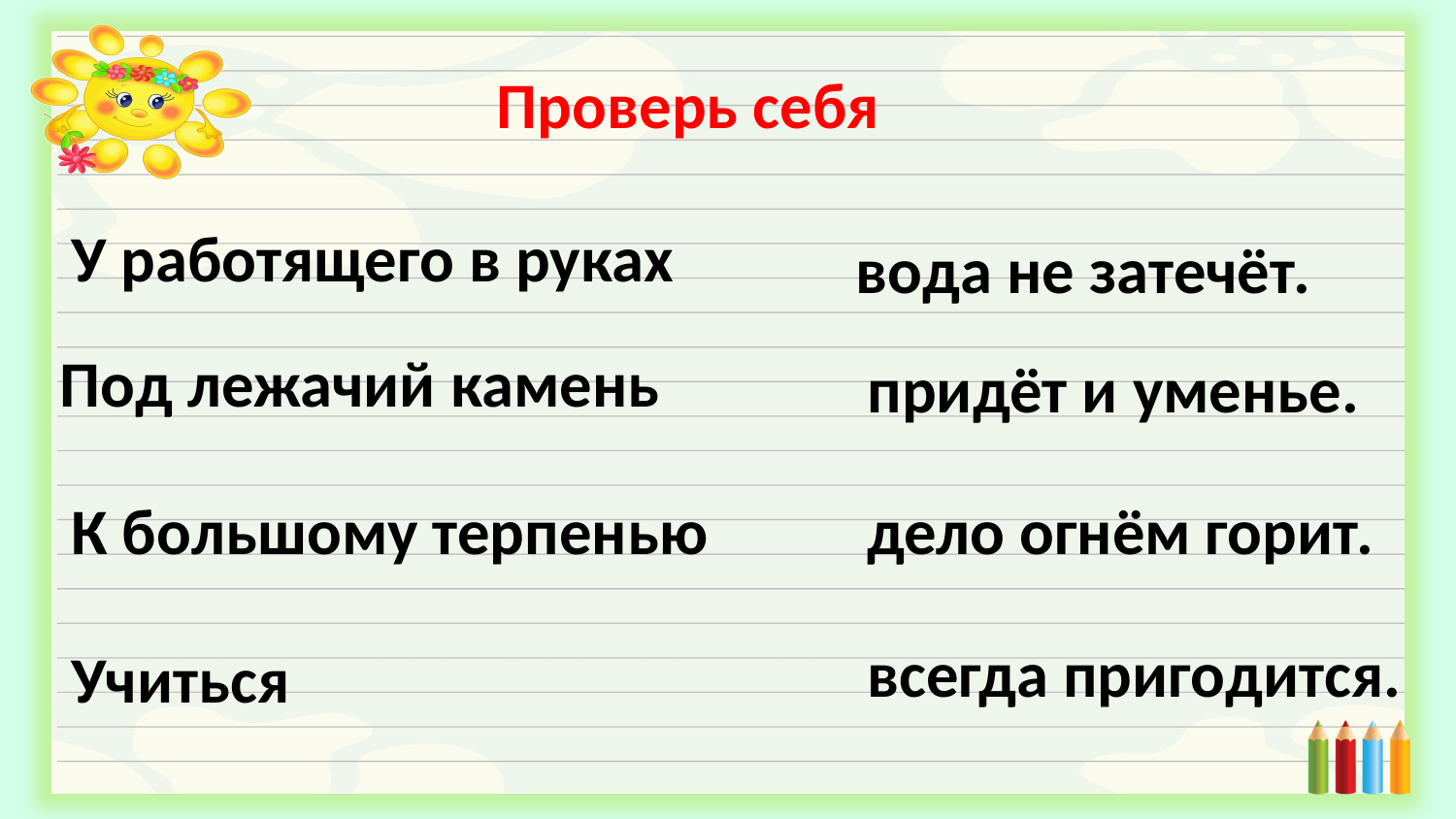

Проверь себя
У работящего в руках
вода не затечёт.
Под лежачий камень
придёт и уменье.
К большому терпенью
дело огнём горит.
Учиться
всегда пригодится.